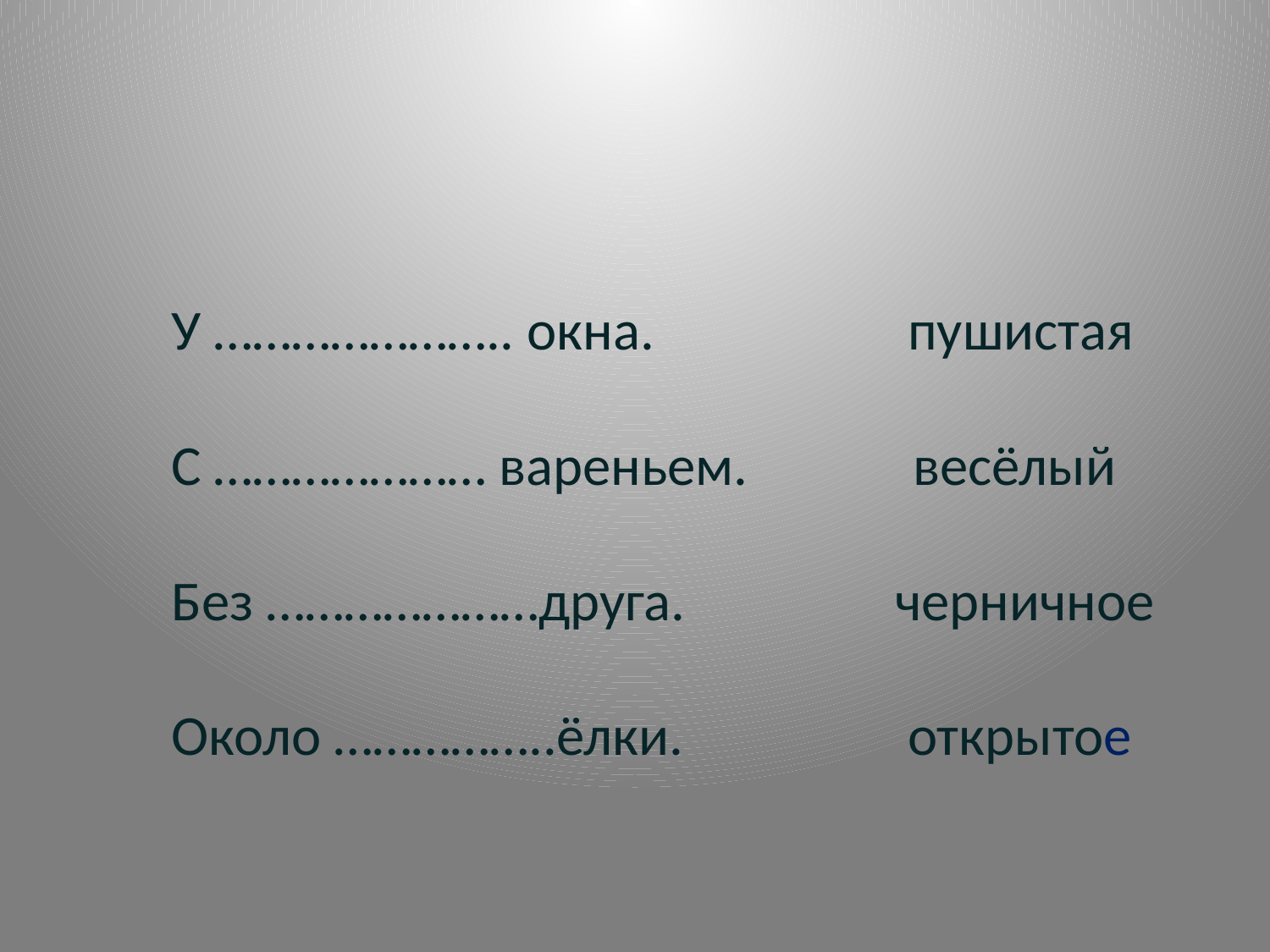

У ………………….. окна.		        пушистая

С ………………… вареньем.             весёлый
Без …………………друга.	       черничное
Около ……………..ёлки.	        открытое